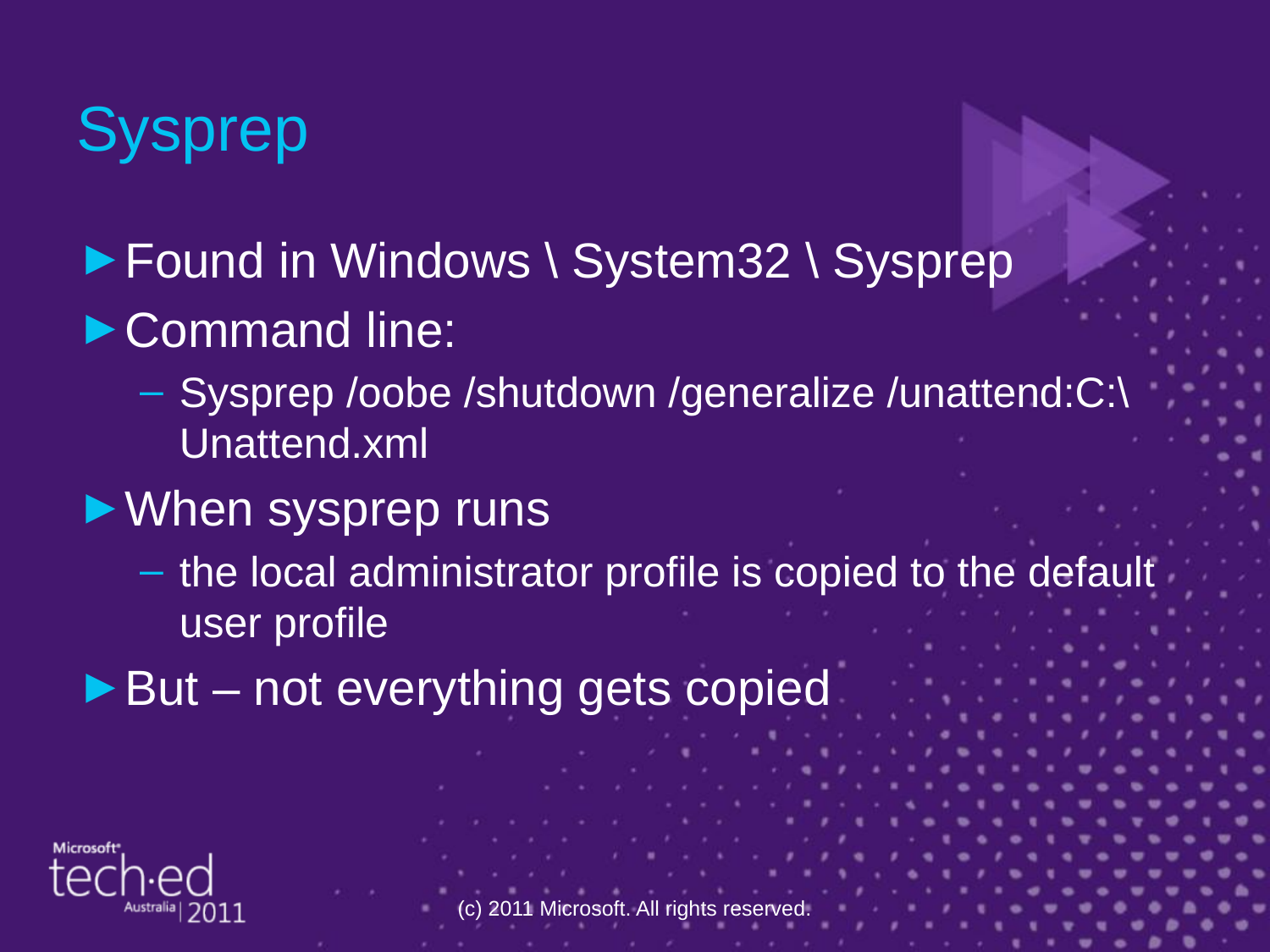

# Sysprep
Found in Windows \ System32 \ Sysprep
Command line:
Sysprep /oobe /shutdown /generalize /unattend:C:\Unattend.xml
When sysprep runs
the local administrator profile is copied to the default user profile
But – not everything gets copied
(c) 2011 Microsoft. All rights reserved.